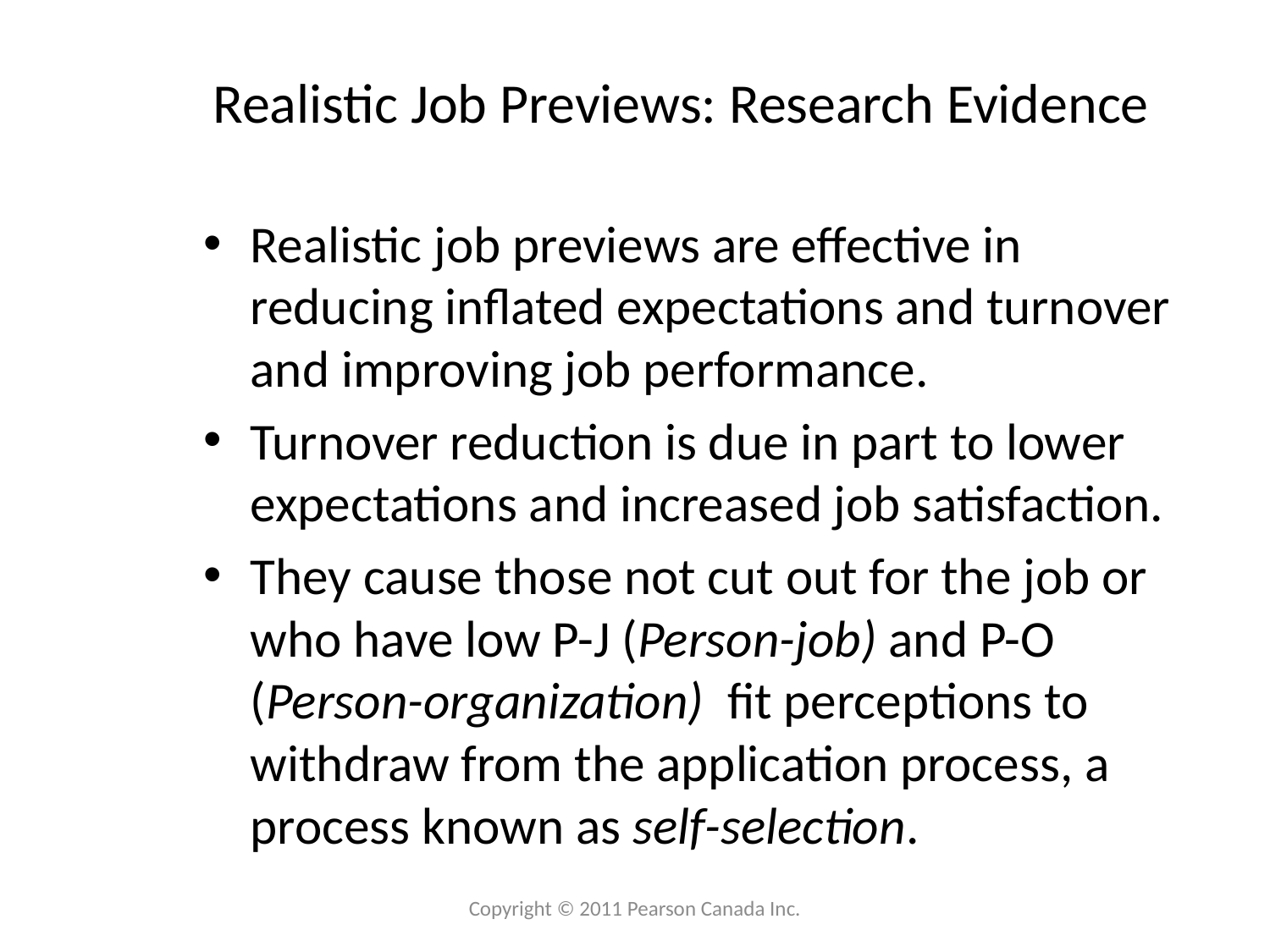

# Realistic Job Previews: Research Evidence
Realistic job previews are effective in reducing inflated expectations and turnover and improving job performance.
Turnover reduction is due in part to lower expectations and increased job satisfaction.
They cause those not cut out for the job or who have low P-J (Person-job) and P-O (Person-organization)  fit perceptions to withdraw from the application process, a process known as self-selection.
Copyright © 2011 Pearson Canada Inc.